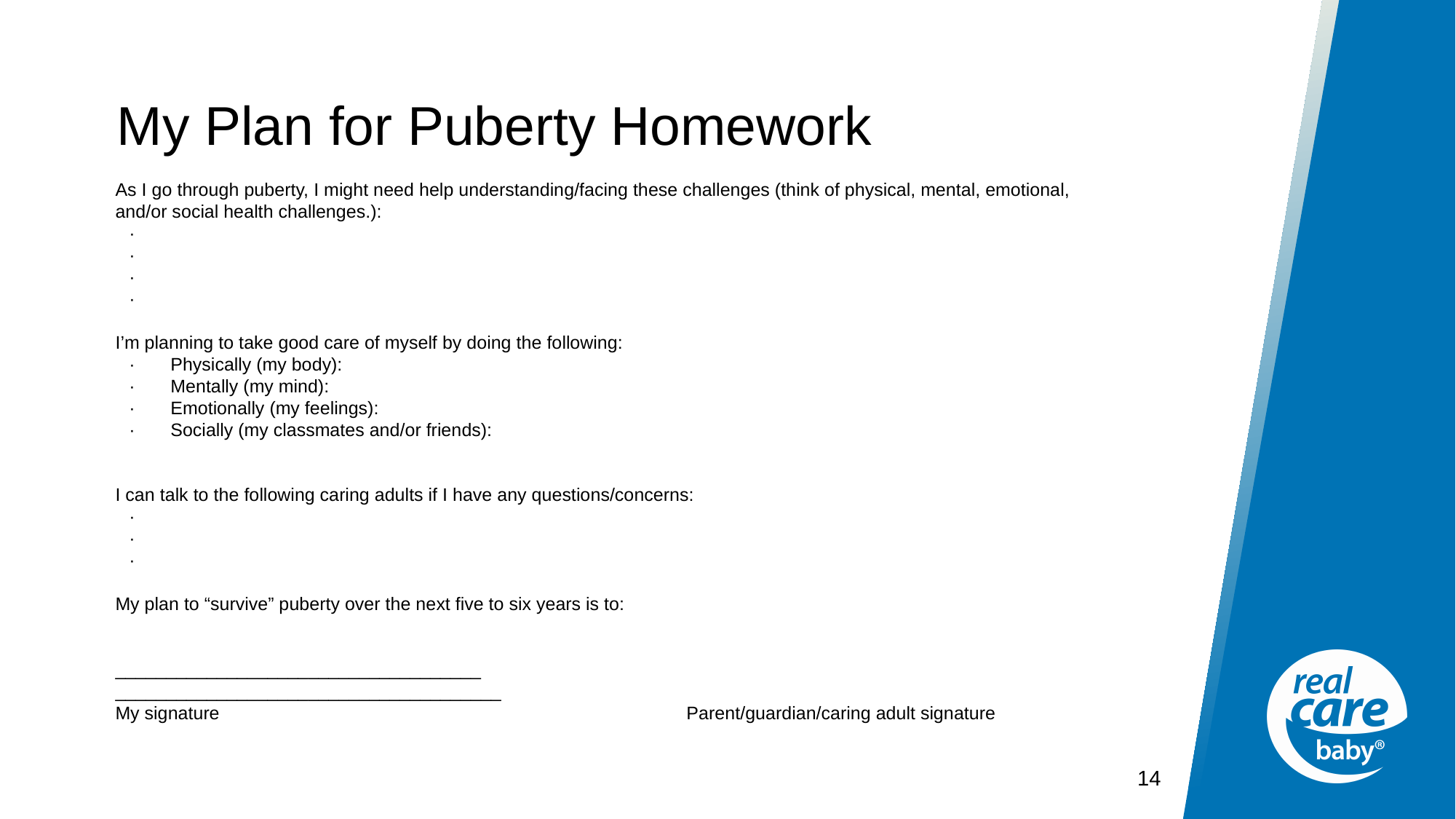

# My Plan for Puberty Homework
As I go through puberty, I might need help understanding/facing these challenges (think of physical, mental, emotional, and/or social health challenges.):
·
·
·
·

I’m planning to take good care of myself by doing the following:
·       Physically (my body):
·       Mentally (my mind):
·       Emotionally (my feelings):
·       Socially (my classmates and/or friends):

I can talk to the following caring adults if I have any questions/concerns:
·
·
·

My plan to “survive” puberty over the next five to six years is to:

____________________________________                                          ______________________________________
My signature                                                                                            Parent/guardian/caring adult signature

14